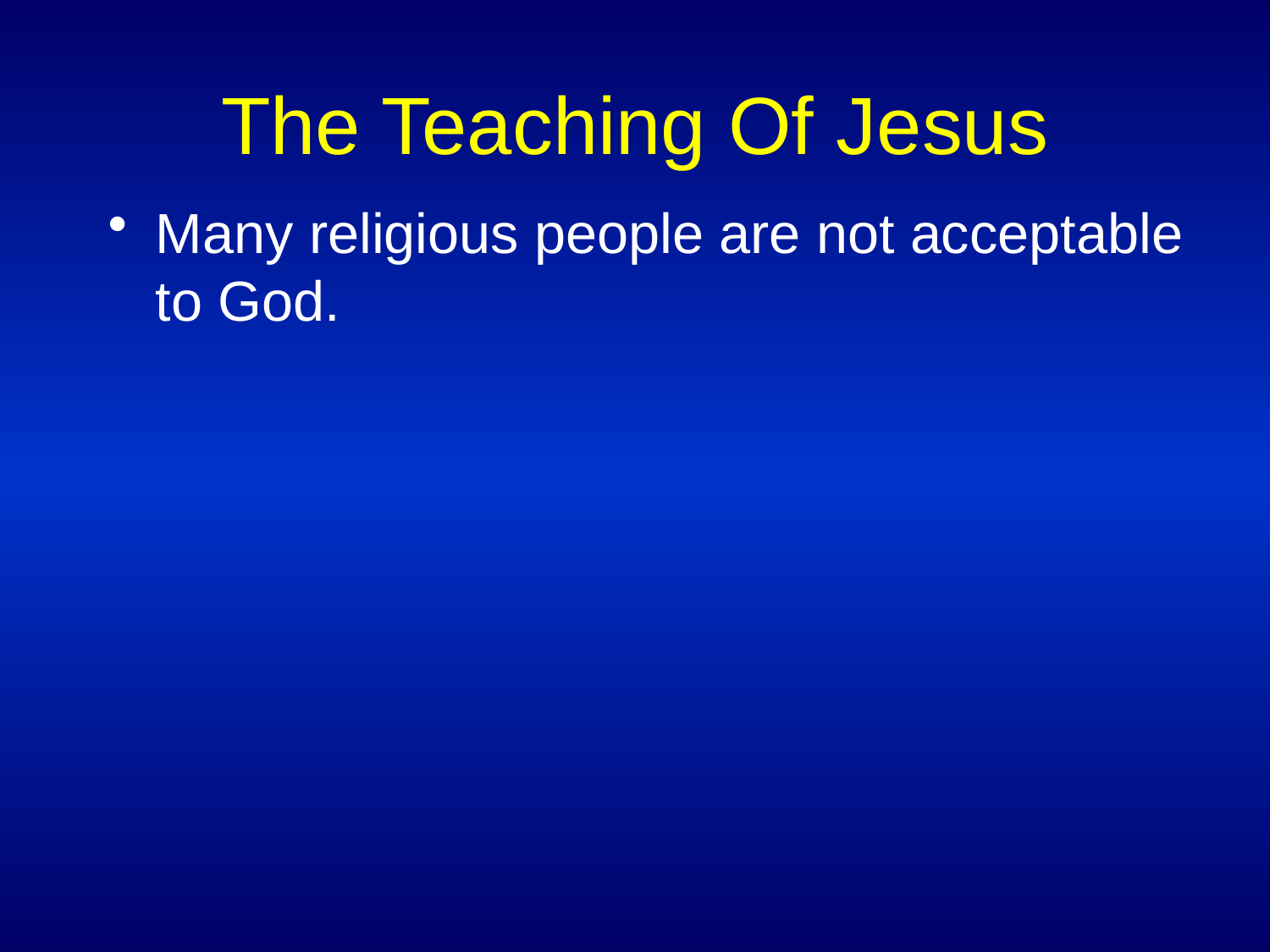

# The Teaching Of Jesus
Many religious people are not acceptable to God.